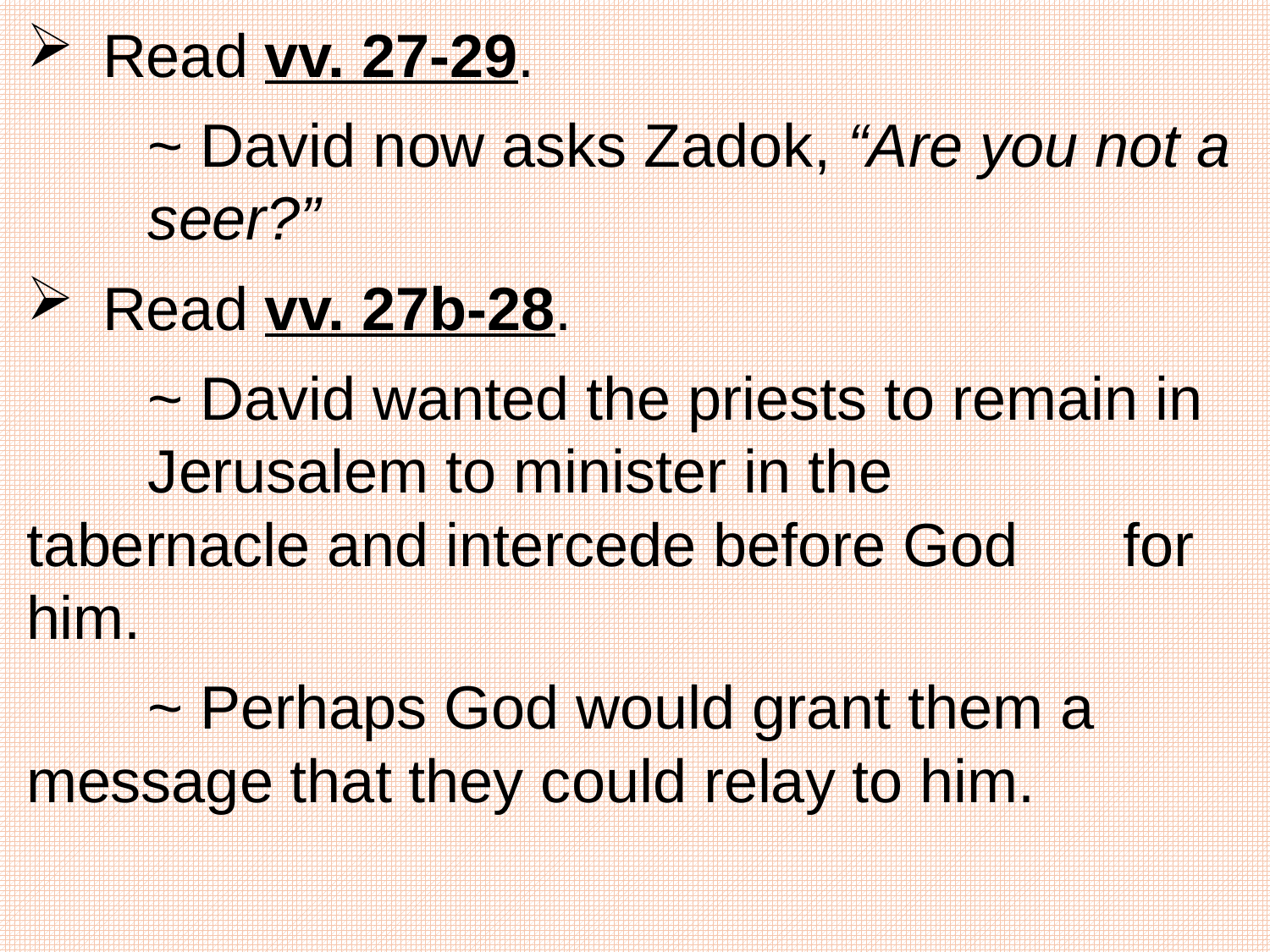

Read vv. 27-29.
		~ David now asks Zadok, “Are you not a 					seer?”
Read vv. 27b-28.
		~ David wanted the priests to remain in 					Jerusalem to minister in the 							tabernacle and intercede before God 					for him.
		~ Perhaps God would grant them a 						message that they could relay to him.